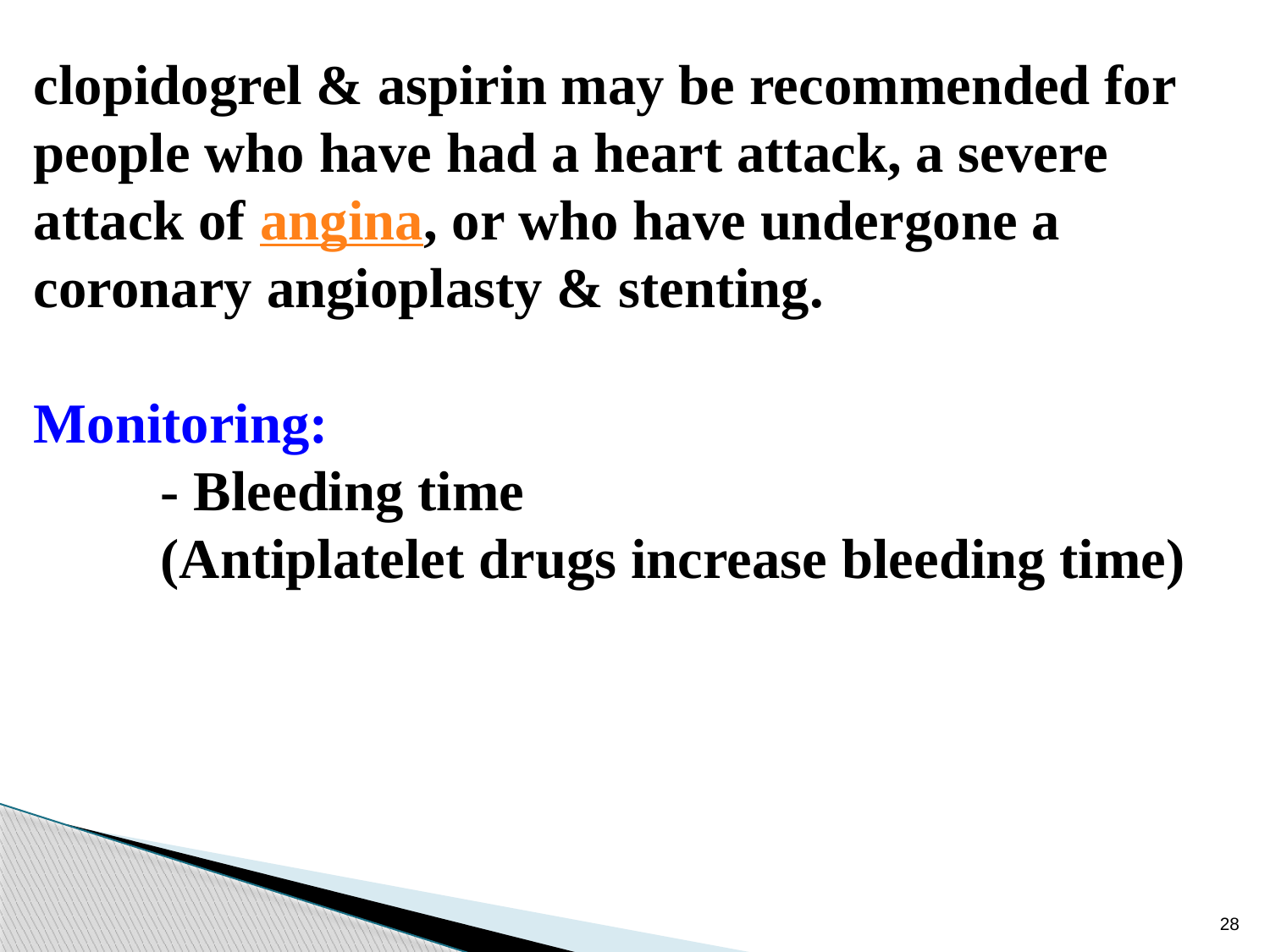

clopidogrel & aspirin may be recommended for people who have had a heart attack, a severe attack of angina, or who have undergone a coronary angioplasty & stenting.

Monitoring:
    	- Bleeding time
      	(Antiplatelet drugs increase bleeding time)

28